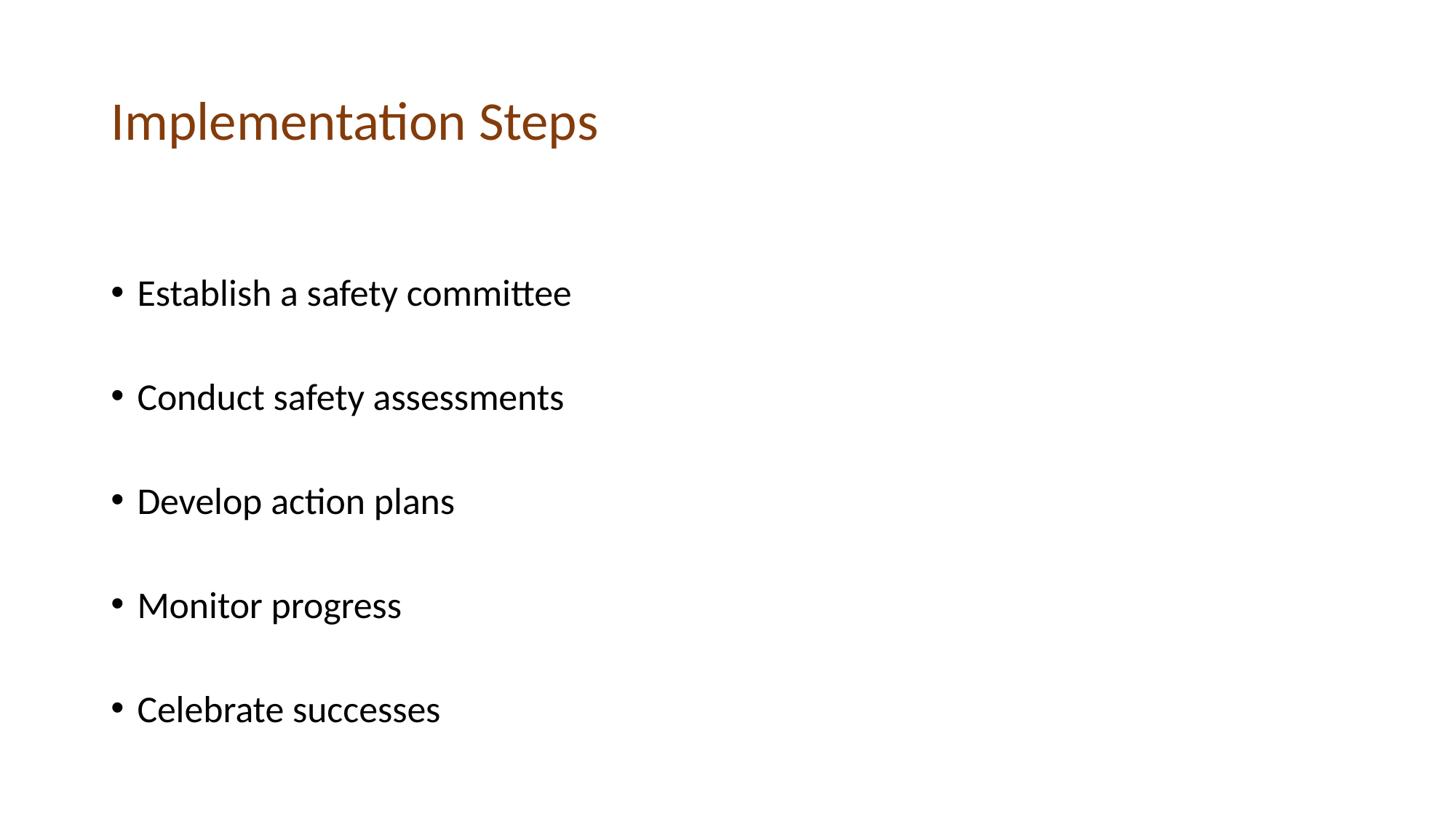

# Implementation Steps
Establish a safety committee
Conduct safety assessments
Develop action plans
Monitor progress
Celebrate successes